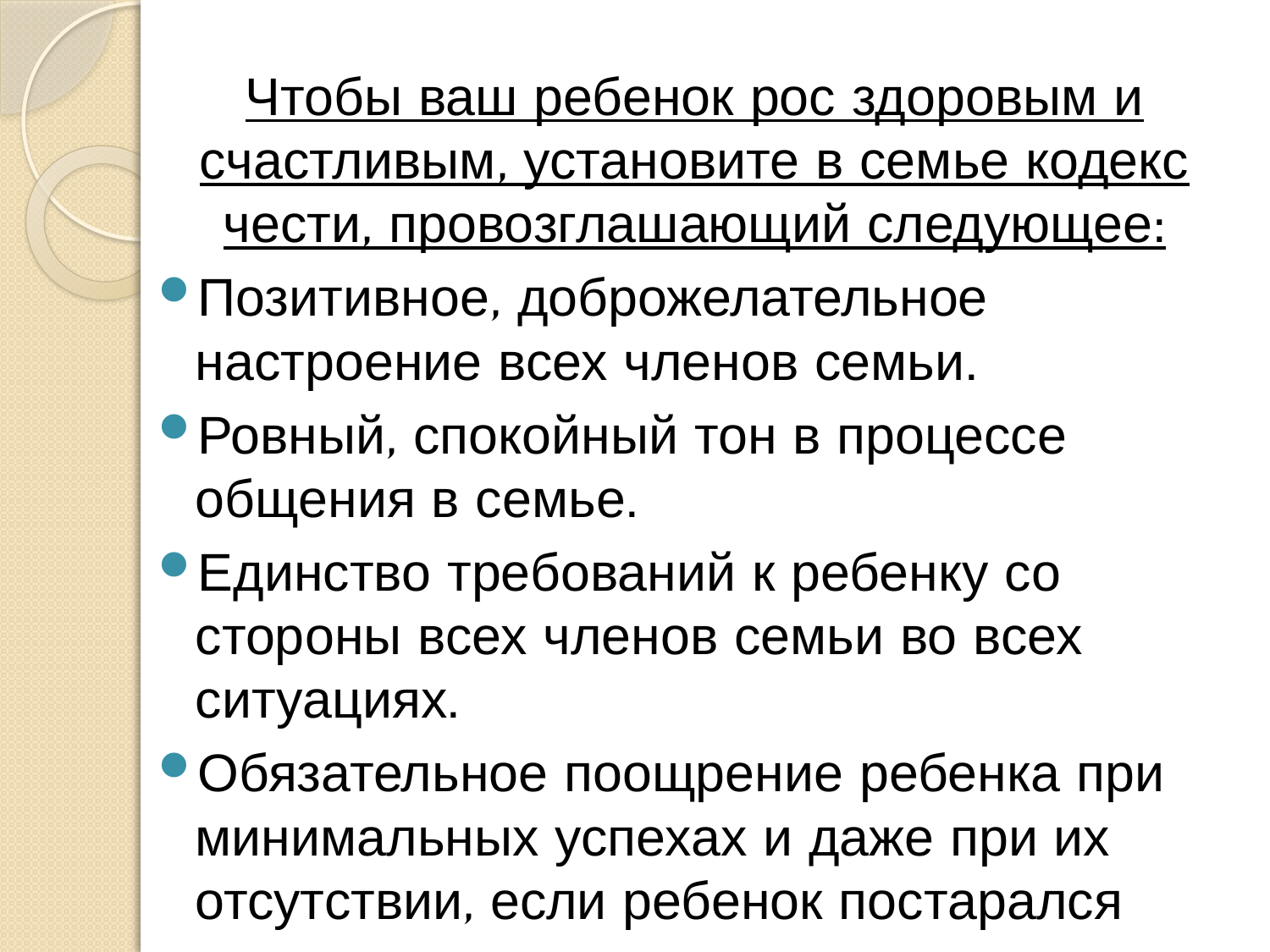

#
	Чтобы ваш ребенок рос здоровым и счастливым, установите в семье кодекс чести, провозглашающий следующее:
Позитивное, доброжелательное настроение всех членов семьи.
Ровный, спокойный тон в процессе общения в семье.
Единство требований к ребенку со стороны всех членов семьи во всех ситуациях.
Обязательное поощрение ребенка при минимальных успехах и даже при их отсутствии, если ребенок постарался